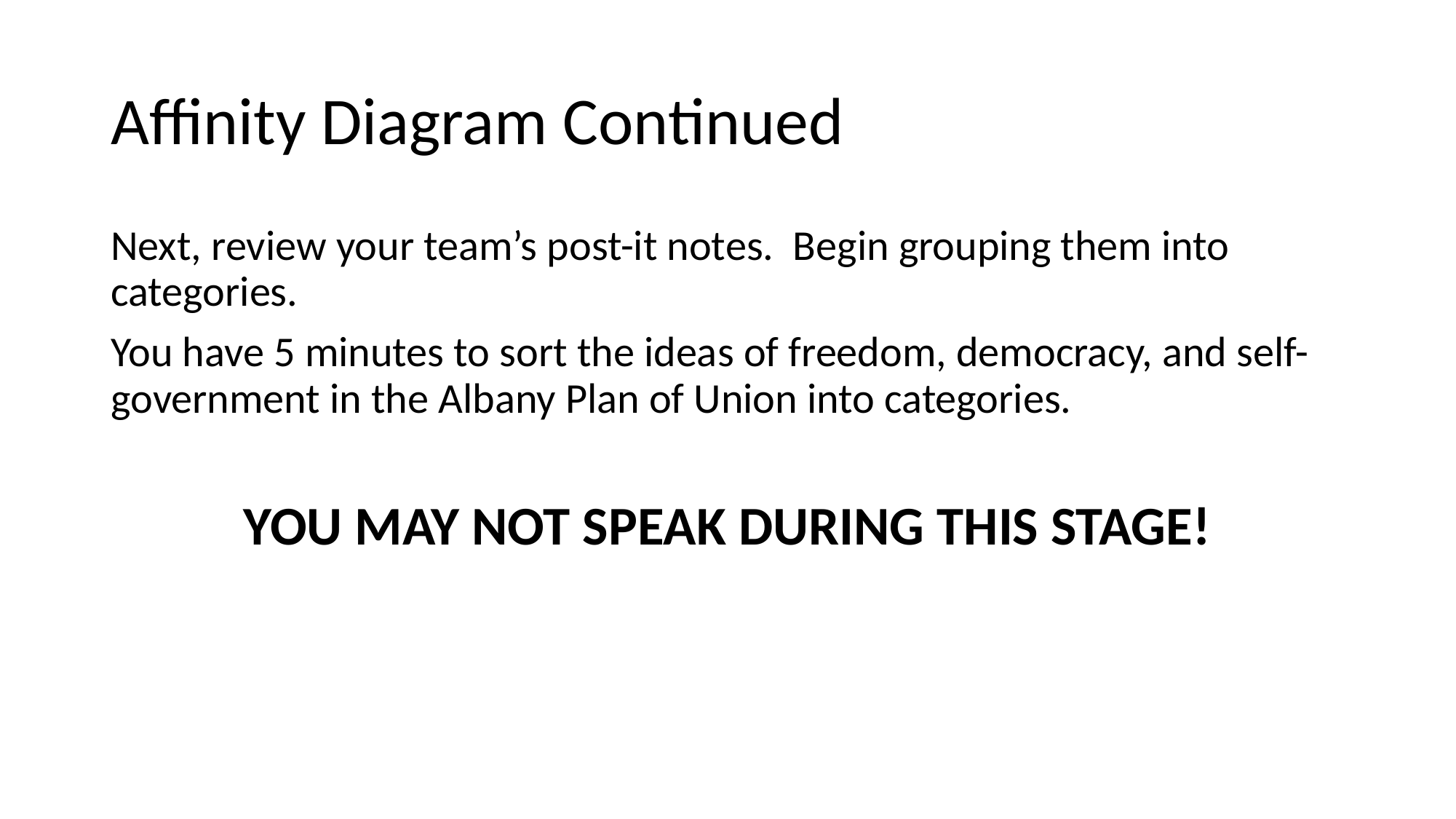

# Affinity Diagram Continued
Next, review your team’s post-it notes.  Begin grouping them into categories.
You have 5 minutes to sort the ideas of freedom, democracy, and self-government in the Albany Plan of Union into categories.

YOU MAY NOT SPEAK DURING THIS STAGE!